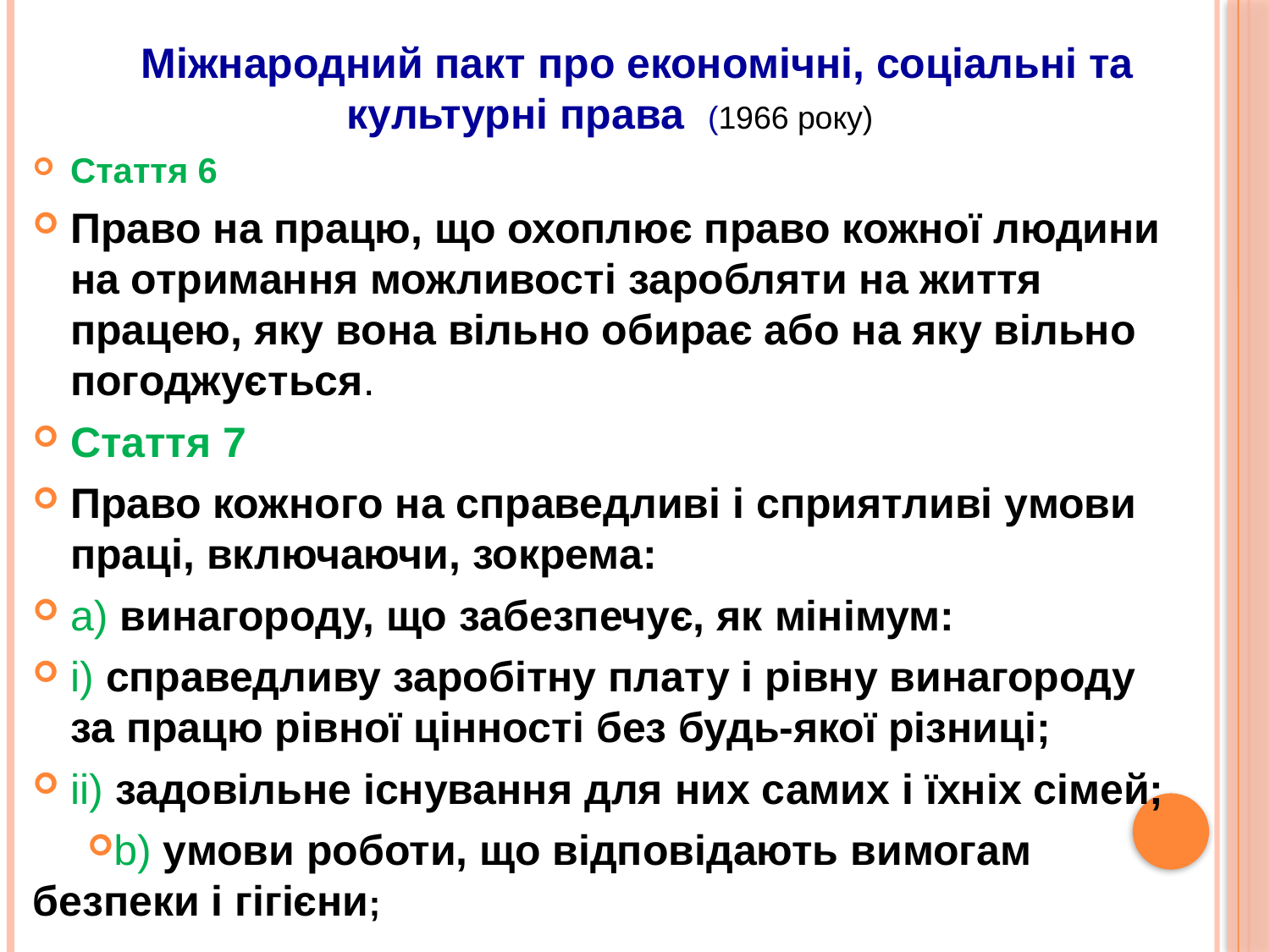

Міжнародний пакт про економічні, соціальні та культурні права  (1966 року)
Стаття 6
Право на працю, що охоплює право кожної людини на отримання можливості заробляти на життя працею, яку вона вільно обирає або на яку вільно погоджується.
Стаття 7
Право кожного на справедливі і сприятливі умови праці, включаючи, зокрема:
a) винагороду, що забезпечує, як мінімум:
i) справедливу заробітну плату і рівну винагороду за працю рівної цінності без будь-якої різниці;
ii) задовільне існування для них самих і їхніх сімей;
b) умови роботи, що відповідають вимогам безпеки і гігієни;